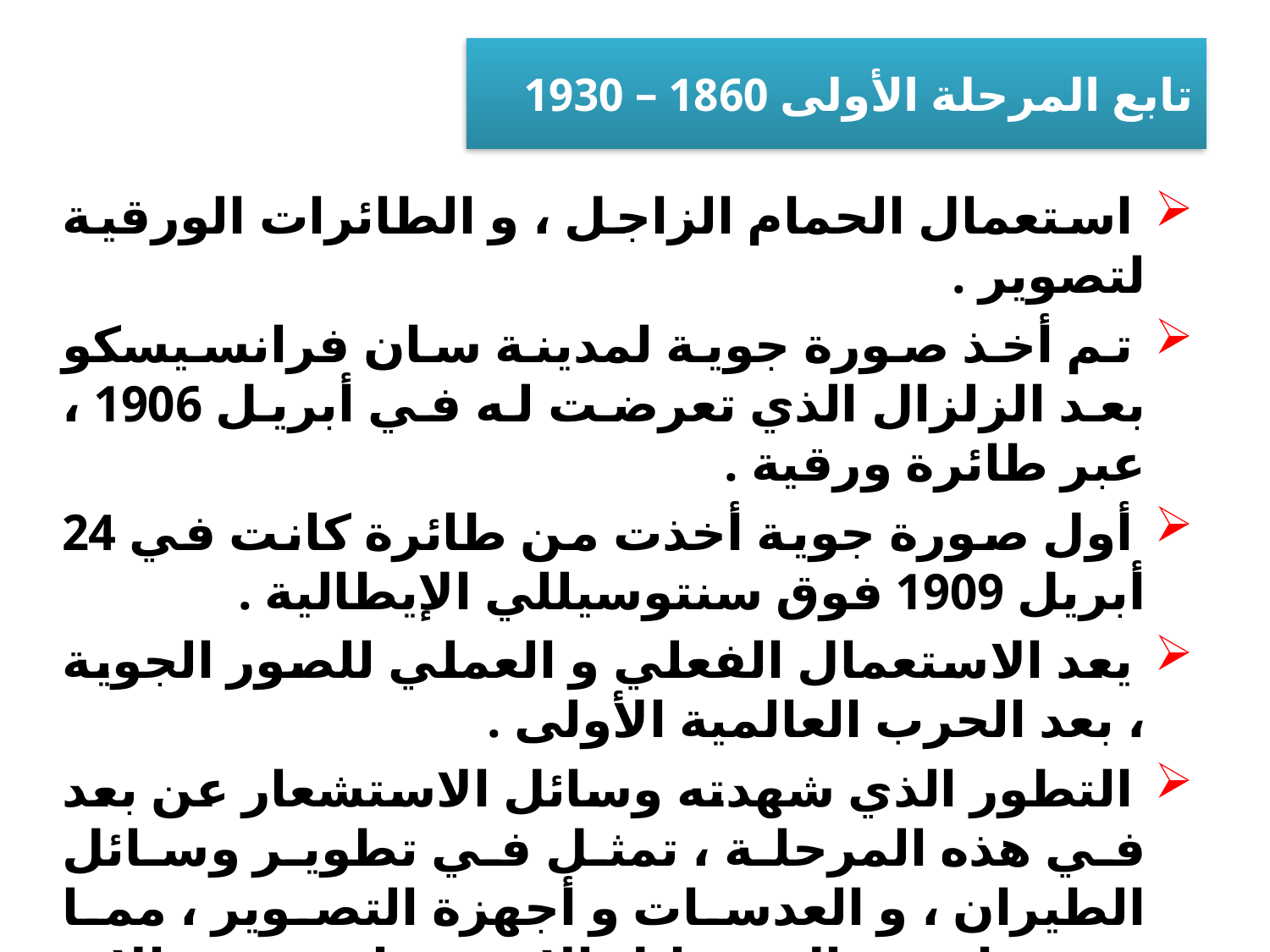

# تابع المرحلة الأولى 1860 – 1930
 استعمال الحمام الزاجل ، و الطائرات الورقية لتصوير .
 تم أخذ صورة جوية لمدينة سان فرانسيسكو بعد الزلزال الذي تعرضت له في أبريل 1906 ، عبر طائرة ورقية .
 أول صورة جوية أخذت من طائرة كانت في 24 أبريل 1909 فوق سنتوسيللي الإيطالية .
 يعد الاستعمال الفعلي و العملي للصور الجوية ، بعد الحرب العالمية الأولى .
 التطور الذي شهدته وسائل الاستشعار عن بعد في هذه المرحلة ، تمثل في تطوير وسائل الطيران ، و العدسات و أجهزة التصوير ، مما سمح باستعمال وسائل الاستشعار في مجالات متعددة .